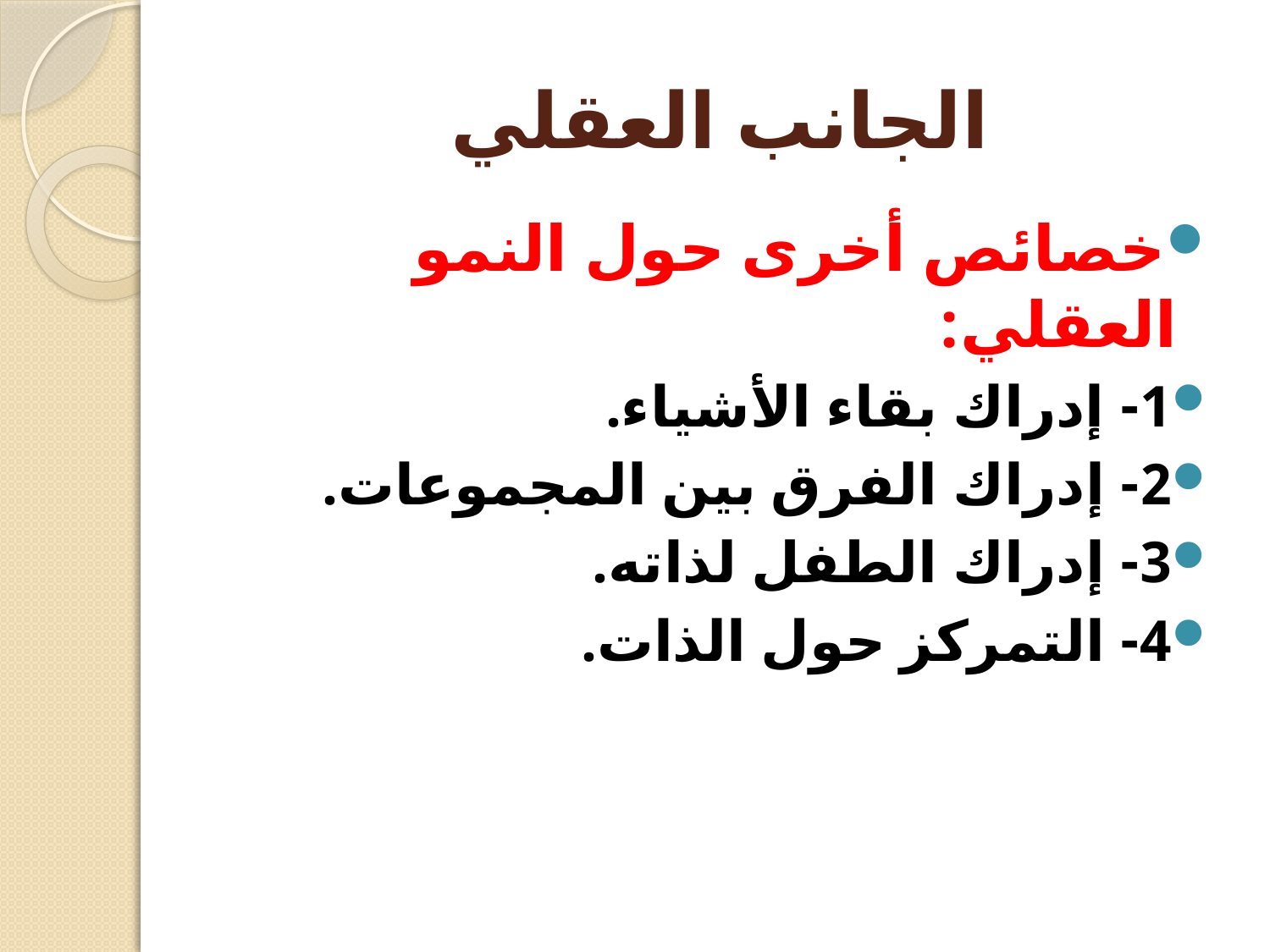

# الجانب العقلي
خصائص أخرى حول النمو العقلي:
1- إدراك بقاء الأشياء.
2- إدراك الفرق بين المجموعات.
3- إدراك الطفل لذاته.
4- التمركز حول الذات.